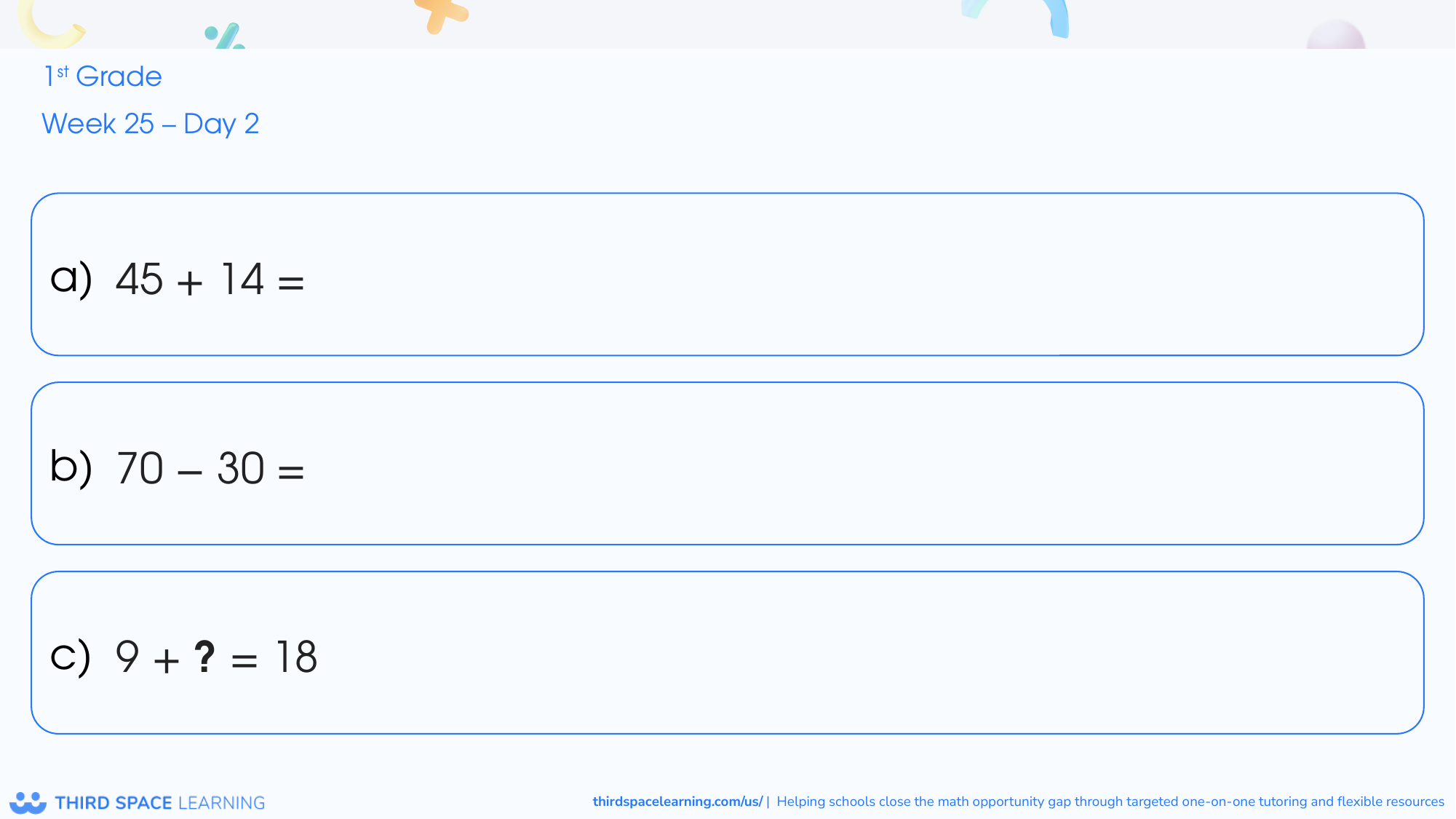

1st Grade
Week 25 – Day 2
45 + 14 =
70 − 30 =
9 + ? = 18